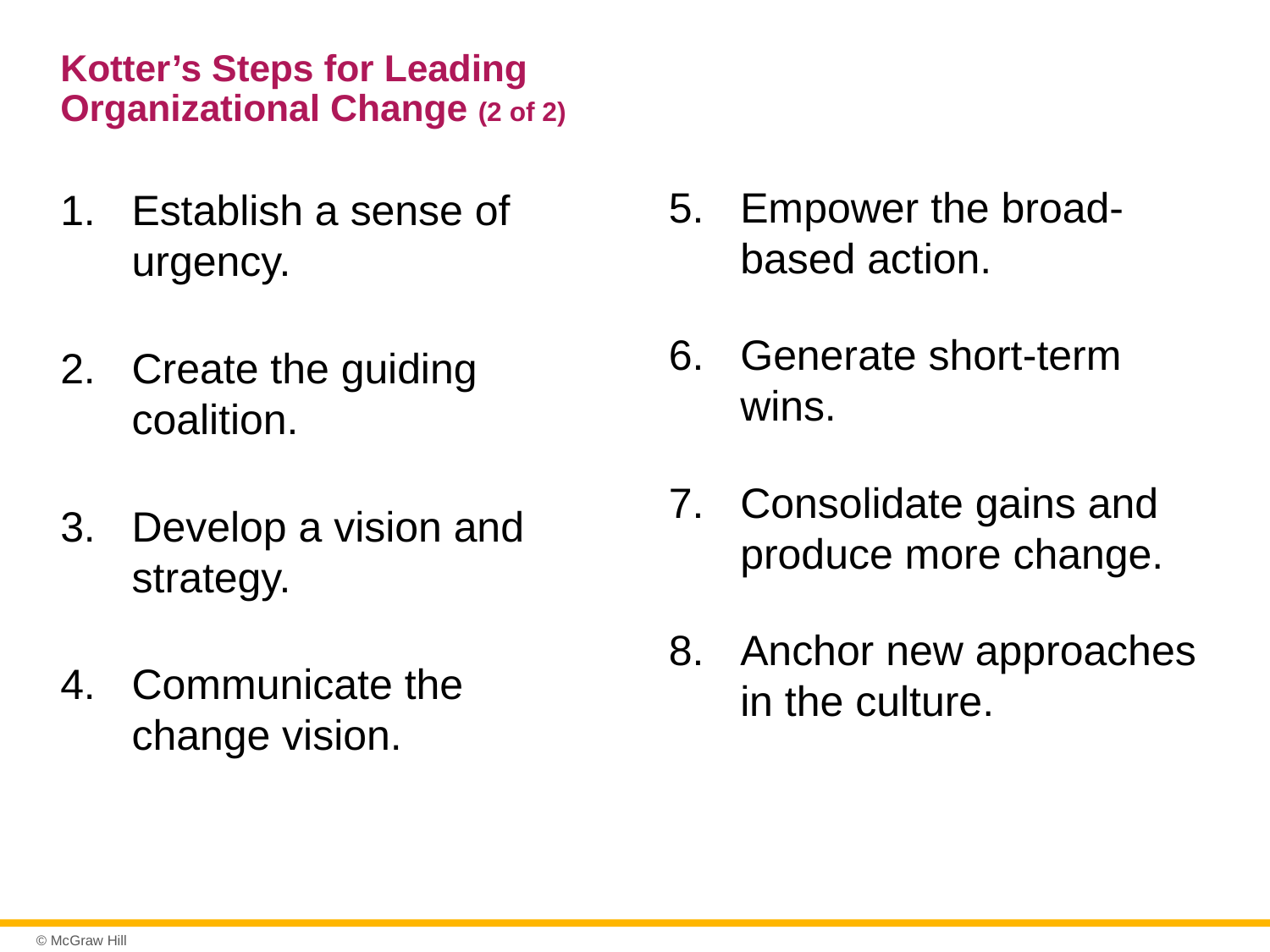

# Kotter’s Steps for Leading Organizational Change (2 of 2)
Empower the broad-based action.
Generate short-term wins.
Consolidate gains and produce more change.
Anchor new approaches in the culture.

Establish a sense of urgency.
Create the guiding coalition.
Develop a vision and strategy.
Communicate the change vision.